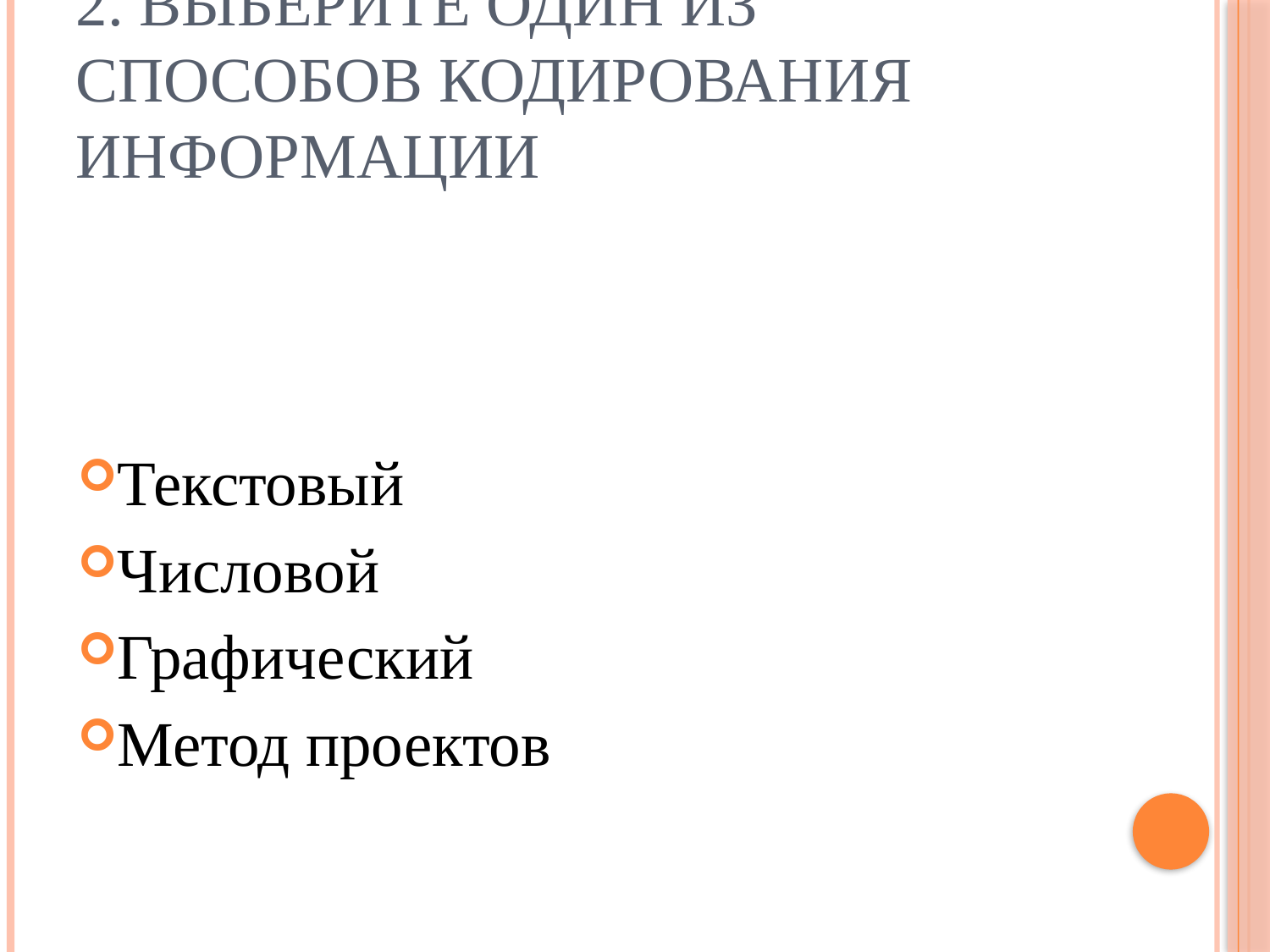

# 2. Выберите один из способов кодирования информации
Текстовый
Числовой
Графический
Метод проектов